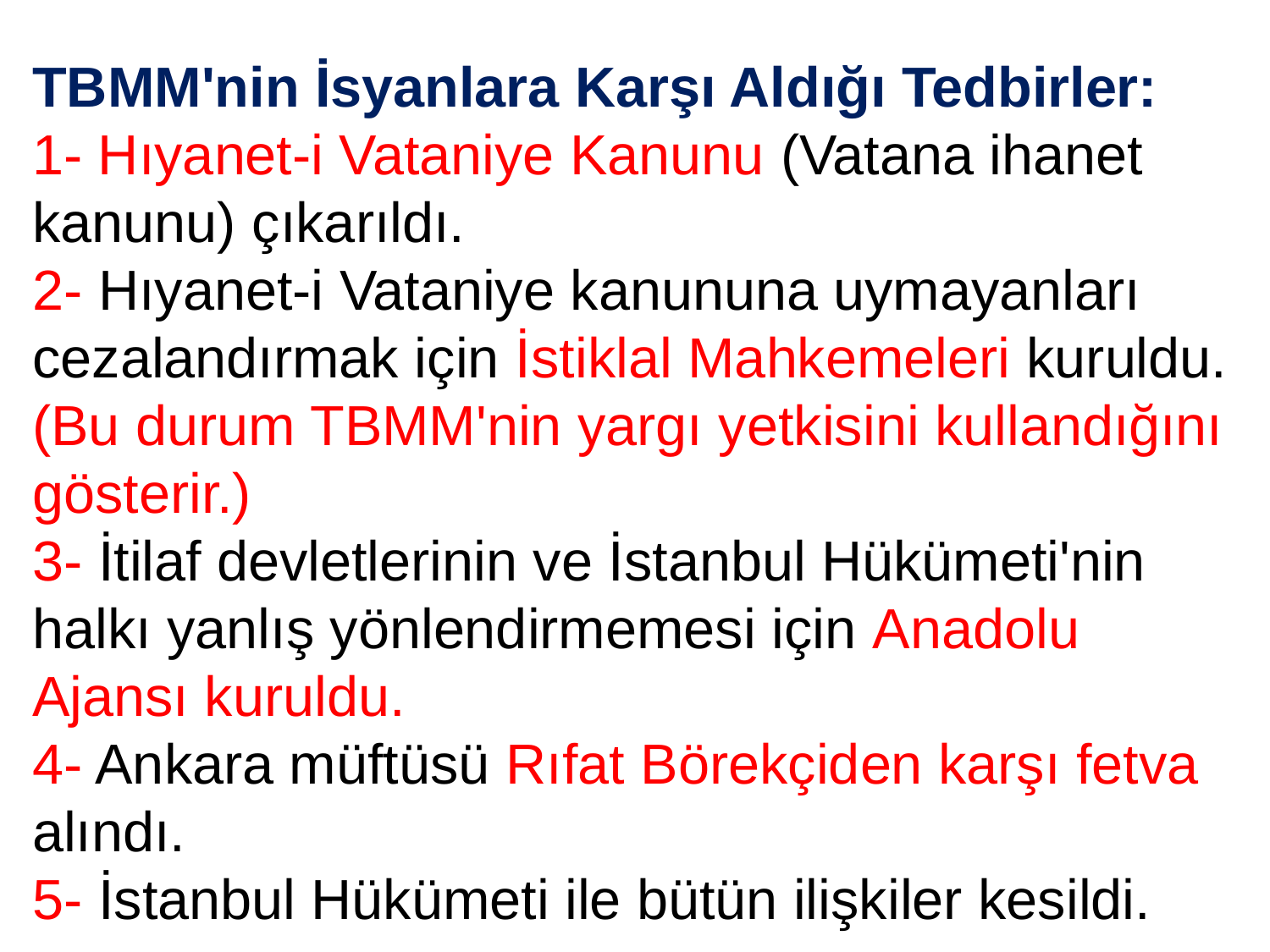

TBMM'nin İsyanlara Karşı Aldığı Tedbirler:
1- Hıyanet-i Vataniye Kanunu (Vatana ihanet kanunu) çıkarıldı.
2- Hıyanet-i Vataniye kanununa uymayanları cezalandırmak için İstiklal Mahkemeleri kuruldu. (Bu durum TBMM'nin yargı yetkisini kullandığını gösterir.)
3- İtilaf devletlerinin ve İstanbul Hükümeti'nin halkı yanlış yönlendirmemesi için Anadolu Ajansı kuruldu.
4- Ankara müftüsü Rıfat Börekçiden karşı fetva alındı.
5- İstanbul Hükümeti ile bütün ilişkiler kesildi.